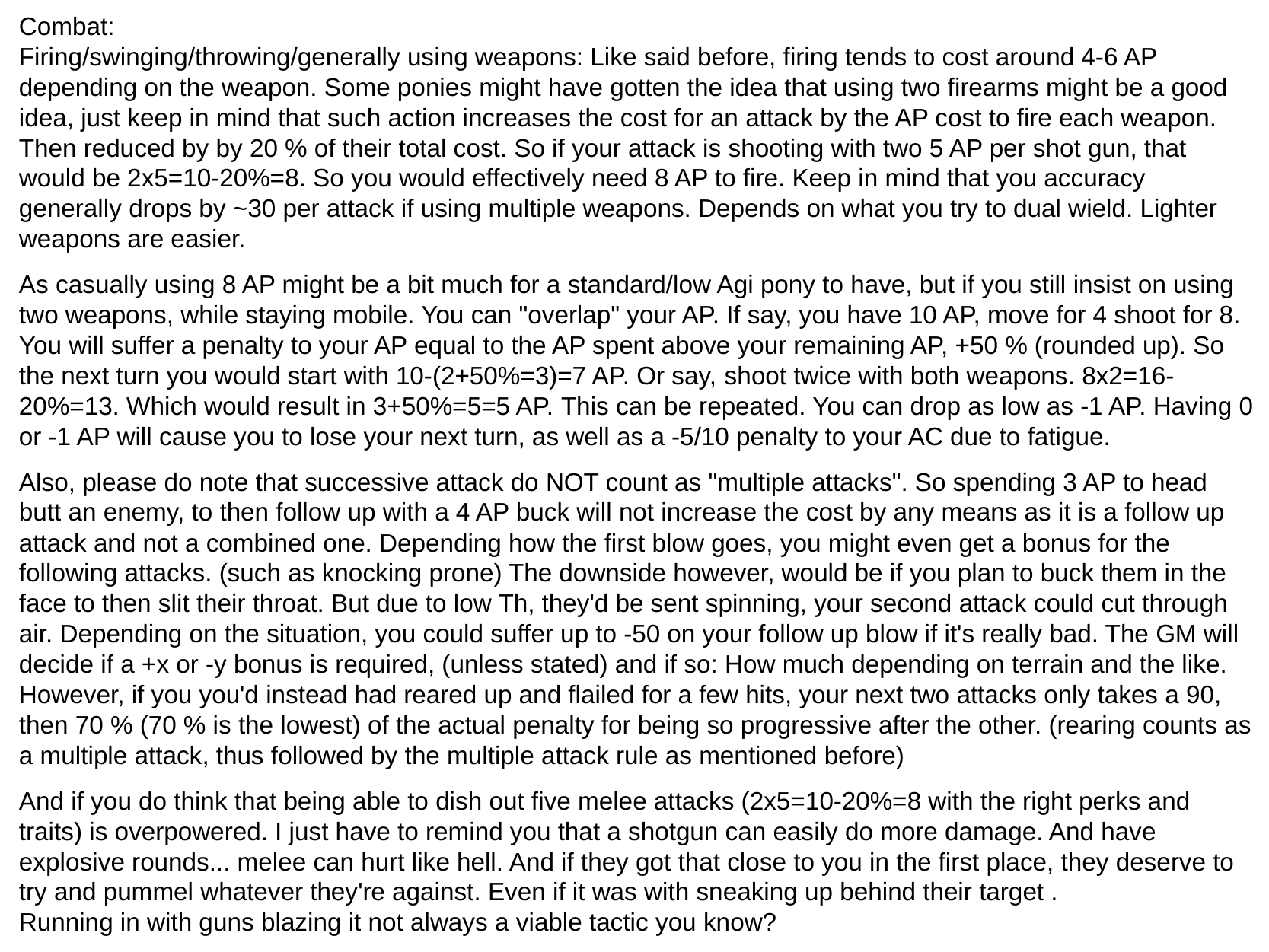

Combat:
Firing/swinging/throwing/generally using weapons: Like said before, firing tends to cost around 4-6 AP depending on the weapon. Some ponies might have gotten the idea that using two firearms might be a good idea, just keep in mind that such action increases the cost for an attack by the AP cost to fire each weapon. Then reduced by by 20 % of their total cost. So if your attack is shooting with two 5 AP per shot gun, that would be 2x5=10-20%=8. So you would effectively need 8 AP to fire. Keep in mind that you accuracy generally drops by ~30 per attack if using multiple weapons. Depends on what you try to dual wield. Lighter weapons are easier.

As casually using 8 AP might be a bit much for a standard/low Agi pony to have, but if you still insist on using two weapons, while staying mobile. You can "overlap" your AP. If say, you have 10 AP, move for 4 shoot for 8. You will suffer a penalty to your AP equal to the AP spent above your remaining AP, +50 % (rounded up). So the next turn you would start with 10-(2+50%=3)=7 AP. Or say, shoot twice with both weapons. 8x2=16-20%=13. Which would result in 3+50%=5=5 AP. This can be repeated. You can drop as low as -1 AP. Having 0 or -1 AP will cause you to lose your next turn, as well as a -5/10 penalty to your AC due to fatigue.

Also, please do note that successive attack do NOT count as "multiple attacks". So spending 3 AP to head butt an enemy, to then follow up with a 4 AP buck will not increase the cost by any means as it is a follow up attack and not a combined one. Depending how the first blow goes, you might even get a bonus for the following attacks. (such as knocking prone) The downside however, would be if you plan to buck them in the face to then slit their throat. But due to low Th, they'd be sent spinning, your second attack could cut through air. Depending on the situation, you could suffer up to -50 on your follow up blow if it's really bad. The GM will decide if a +x or -y bonus is required, (unless stated) and if so: How much depending on terrain and the like. However, if you you'd instead had reared up and flailed for a few hits, your next two attacks only takes a 90, then 70 % (70 % is the lowest) of the actual penalty for being so progressive after the other. (rearing counts as a multiple attack, thus followed by the multiple attack rule as mentioned before)

And if you do think that being able to dish out five melee attacks (2x5=10-20%=8 with the right perks and traits) is overpowered. I just have to remind you that a shotgun can easily do more damage. And have explosive rounds... melee can hurt like hell. And if they got that close to you in the first place, they deserve to try and pummel whatever they're against. Even if it was with sneaking up behind their target .
Running in with guns blazing it not always a viable tactic you know?